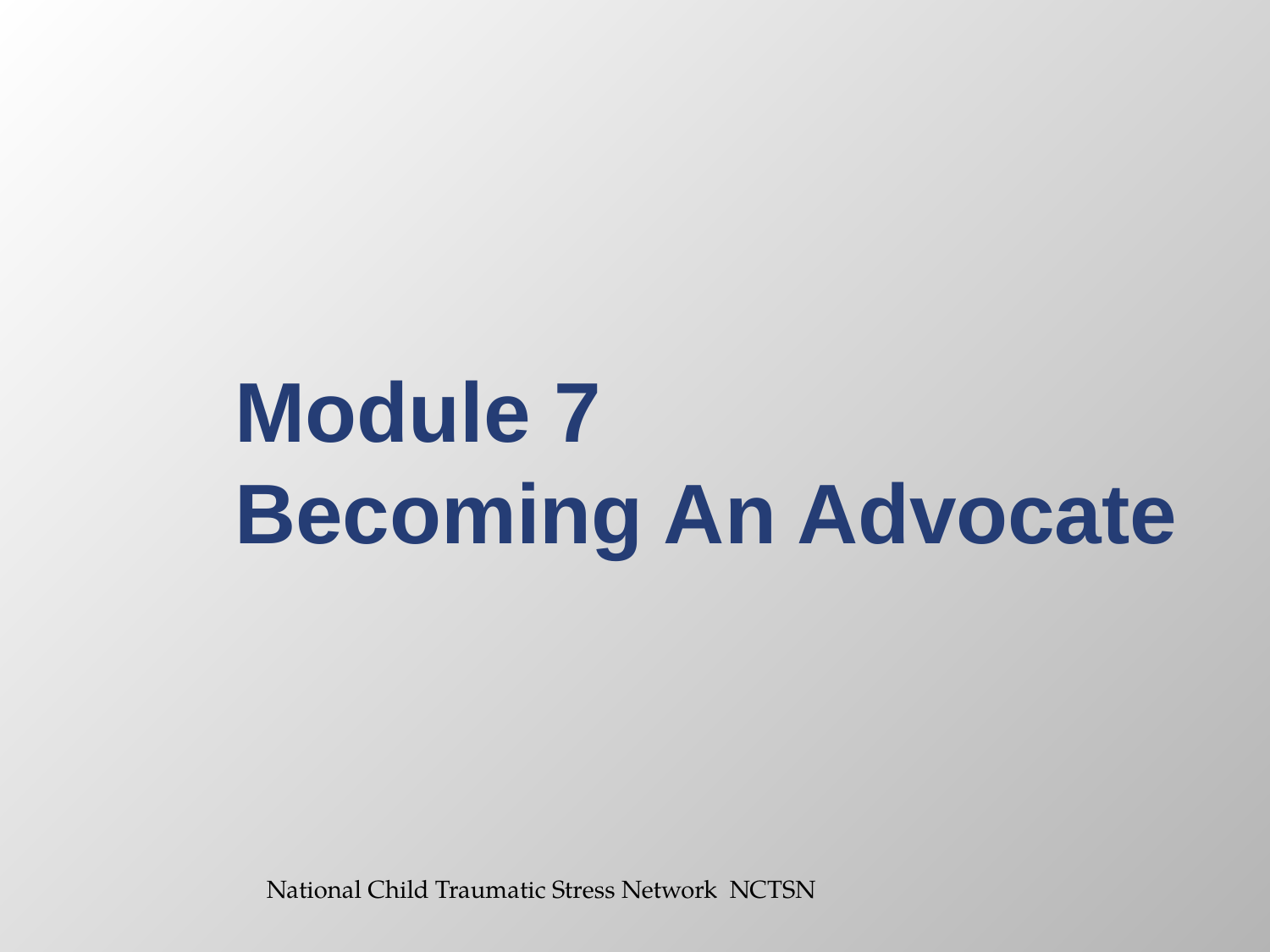

# Module 7 Becoming An Advocate
National Child Traumatic Stress Network  NCTSN